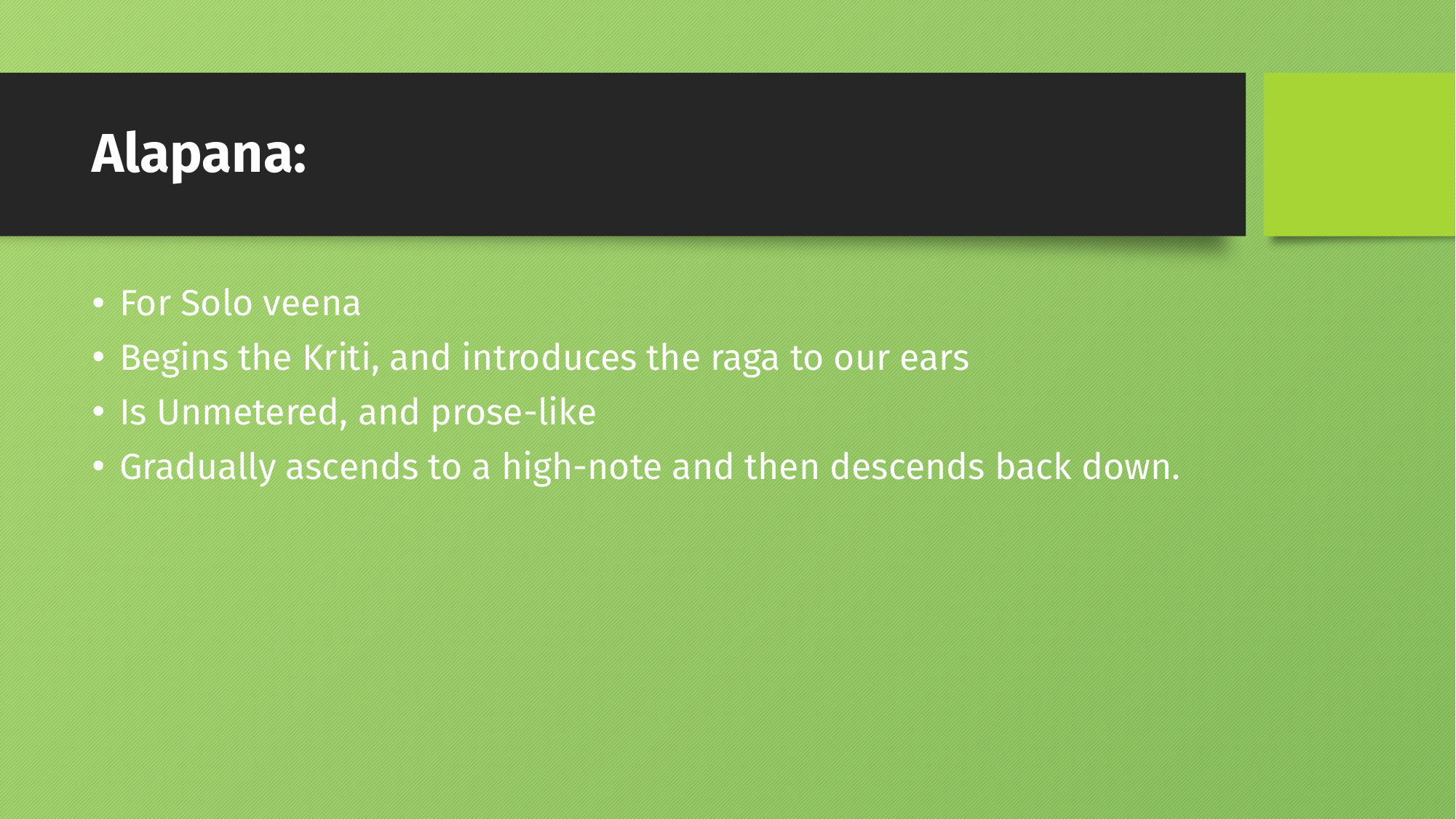

# Alapana:
For Solo veena
Begins the Kriti, and introduces the raga to our ears
Is Unmetered, and prose-like
Gradually ascends to a high-note and then descends back down.